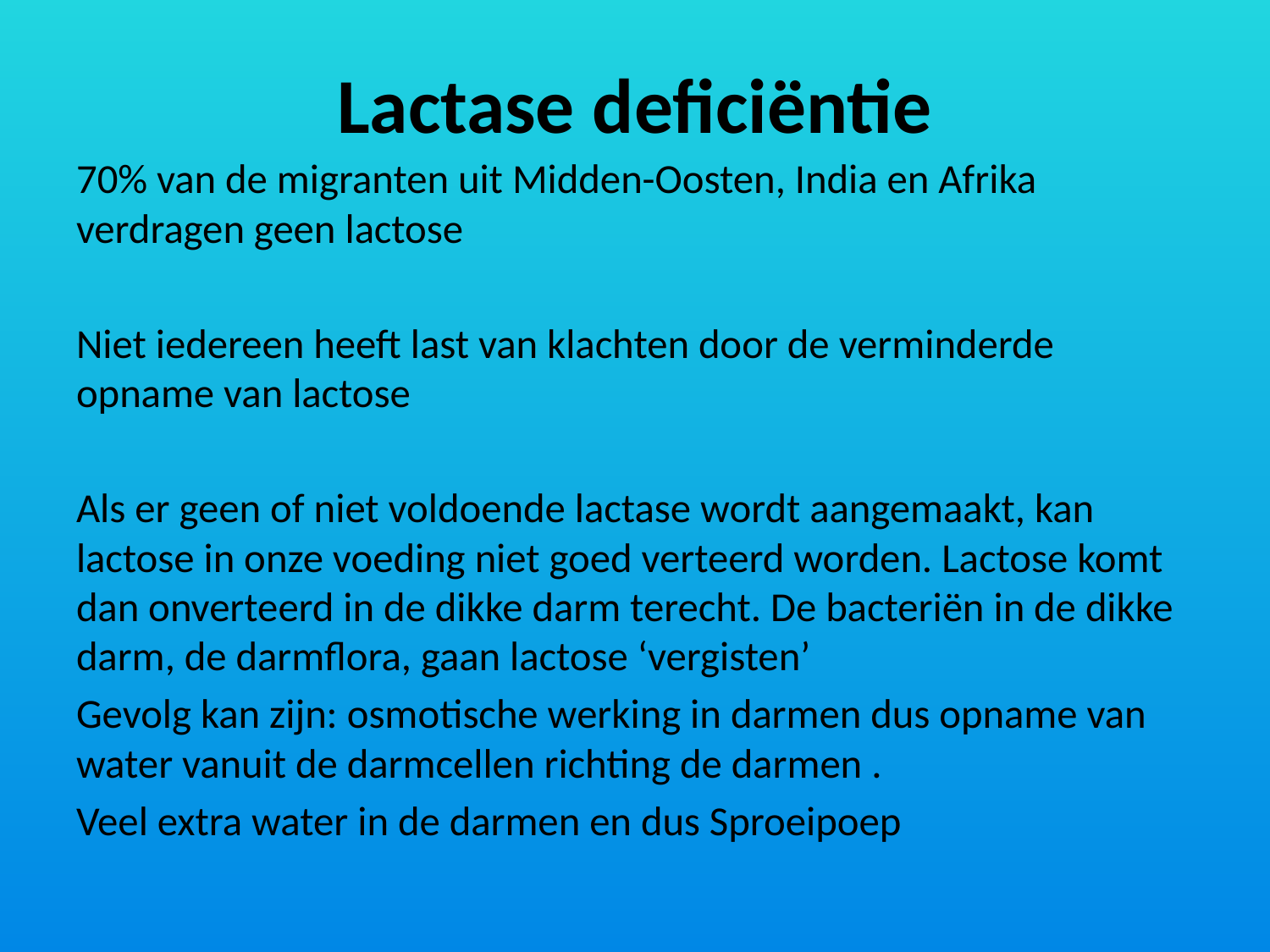

# Lactase deficiëntie
70% van de migranten uit Midden-Oosten, India en Afrika verdragen geen lactose

Niet iedereen heeft last van klachten door de verminderde opname van lactose

Als er geen of niet voldoende lactase wordt aangemaakt, kan lactose in onze voeding niet goed verteerd worden. Lactose komt dan onverteerd in de dikke darm terecht. De bacteriën in de dikke darm, de darmflora, gaan lactose ‘vergisten’
Gevolg kan zijn: osmotische werking in darmen dus opname van water vanuit de darmcellen richting de darmen .
Veel extra water in de darmen en dus Sproeipoep